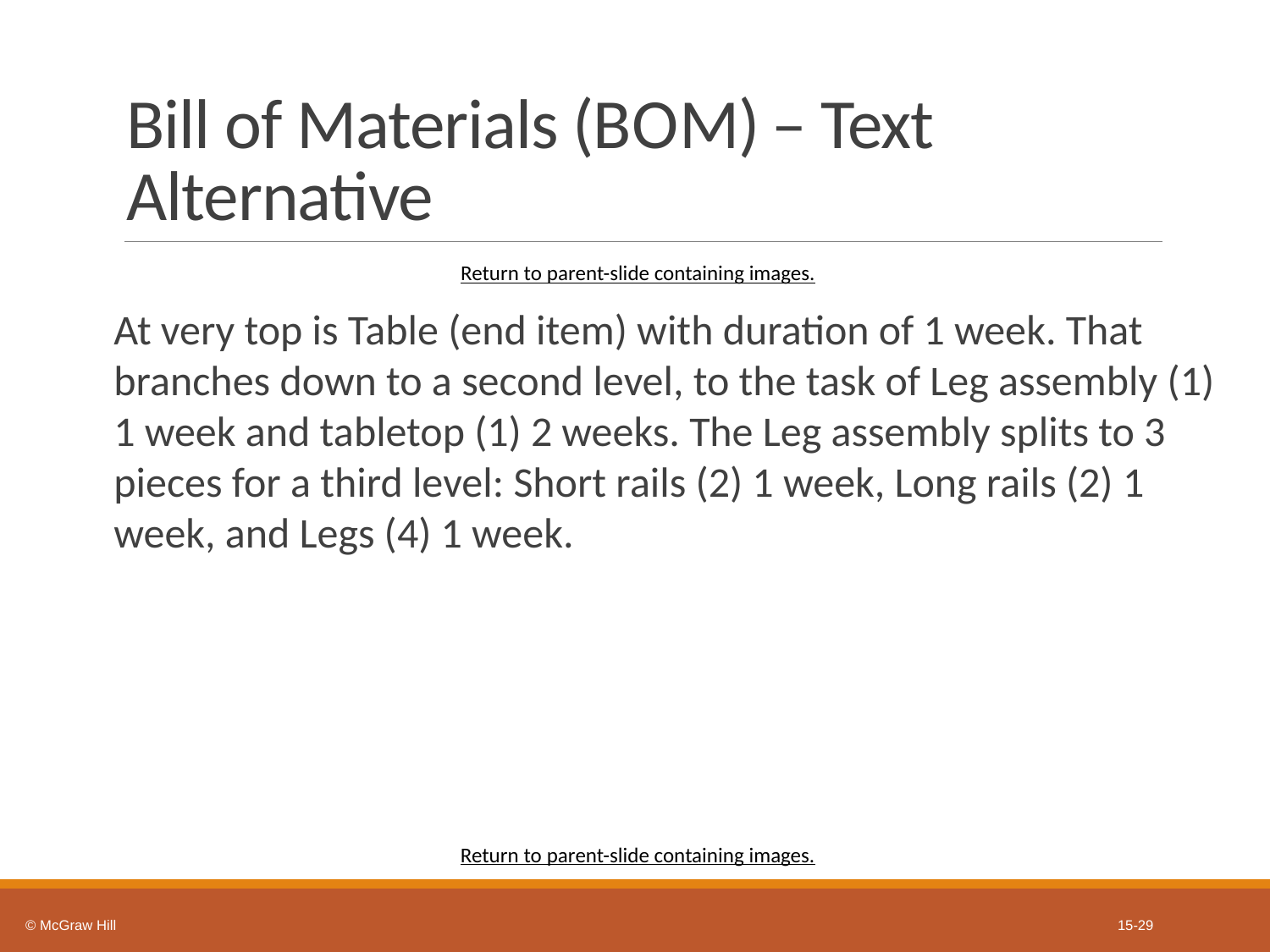

# Bill of Materials (B O M) – Text Alternative
Return to parent-slide containing images.
At very top is Table (end item) with duration of 1 week. That branches down to a second level, to the task of Leg assembly (1) 1 week and tabletop (1) 2 weeks. The Leg assembly splits to 3 pieces for a third level: Short rails (2) 1 week, Long rails (2) 1 week, and Legs (4) 1 week.
Return to parent-slide containing images.